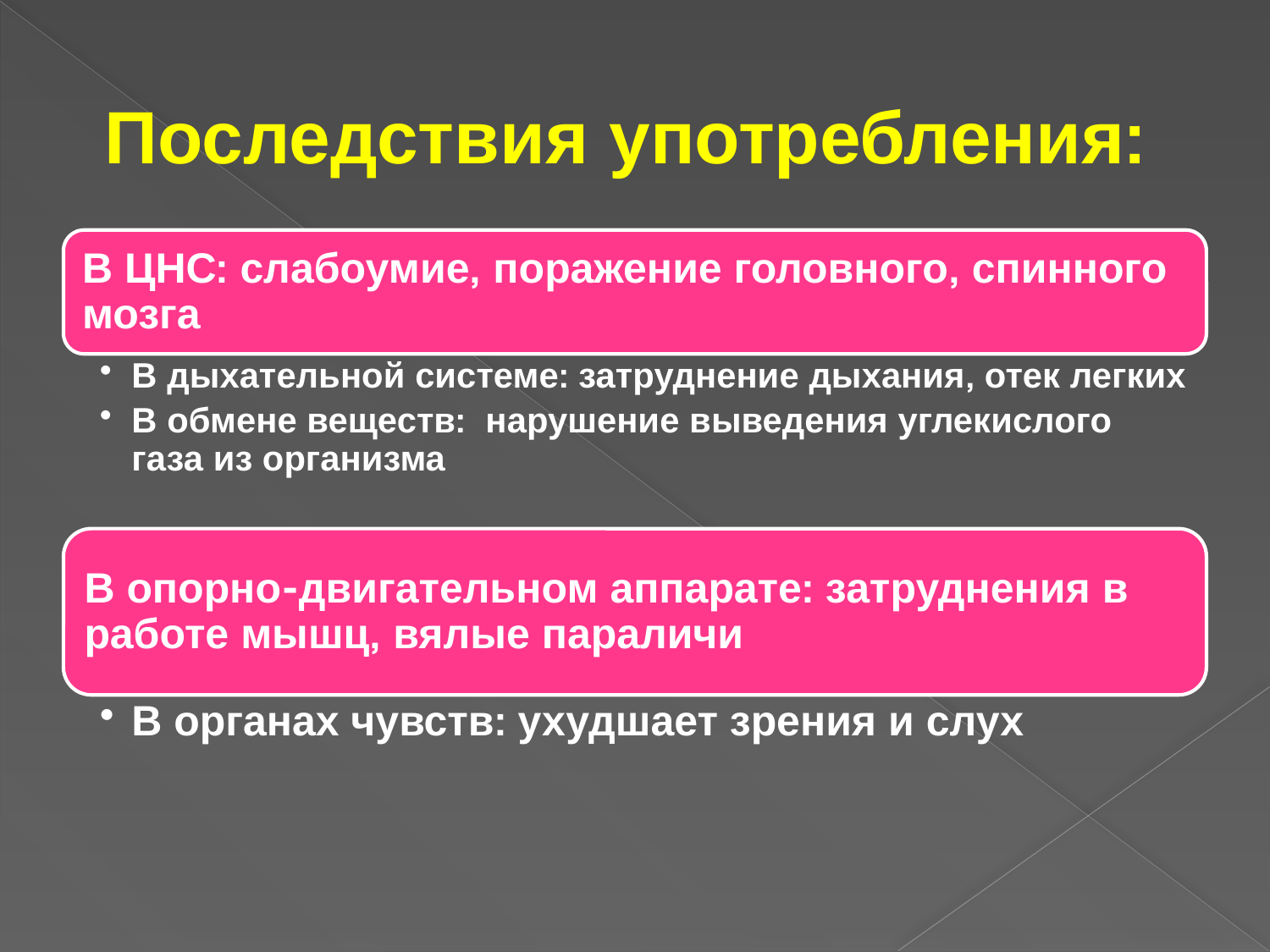

# Последствия употребления:
В ЦНС: слабоумие, поражение головного, спинного мозга
В дыхательной системе: затруднение дыхания, отек легких
В обмене веществ:  нарушение выведения углекислого газа из организма
В опорно-двигательном аппарате: затруднения в работе мышц, вялые параличи
В органах чувств: ухудшает зрения и слух